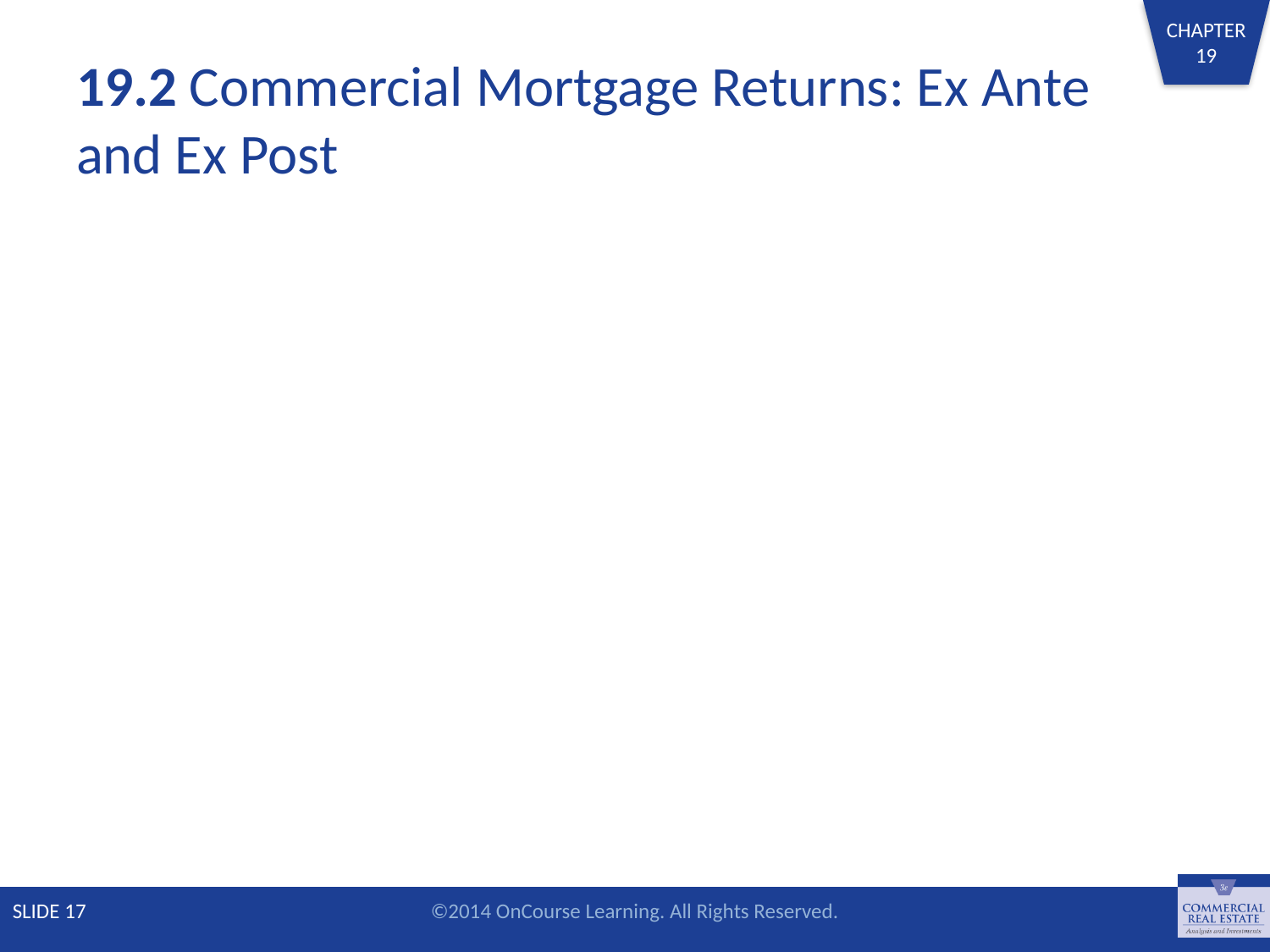

# 19.2 Commercial Mortgage Returns: Ex Ante and Ex Post

SLIDE 17